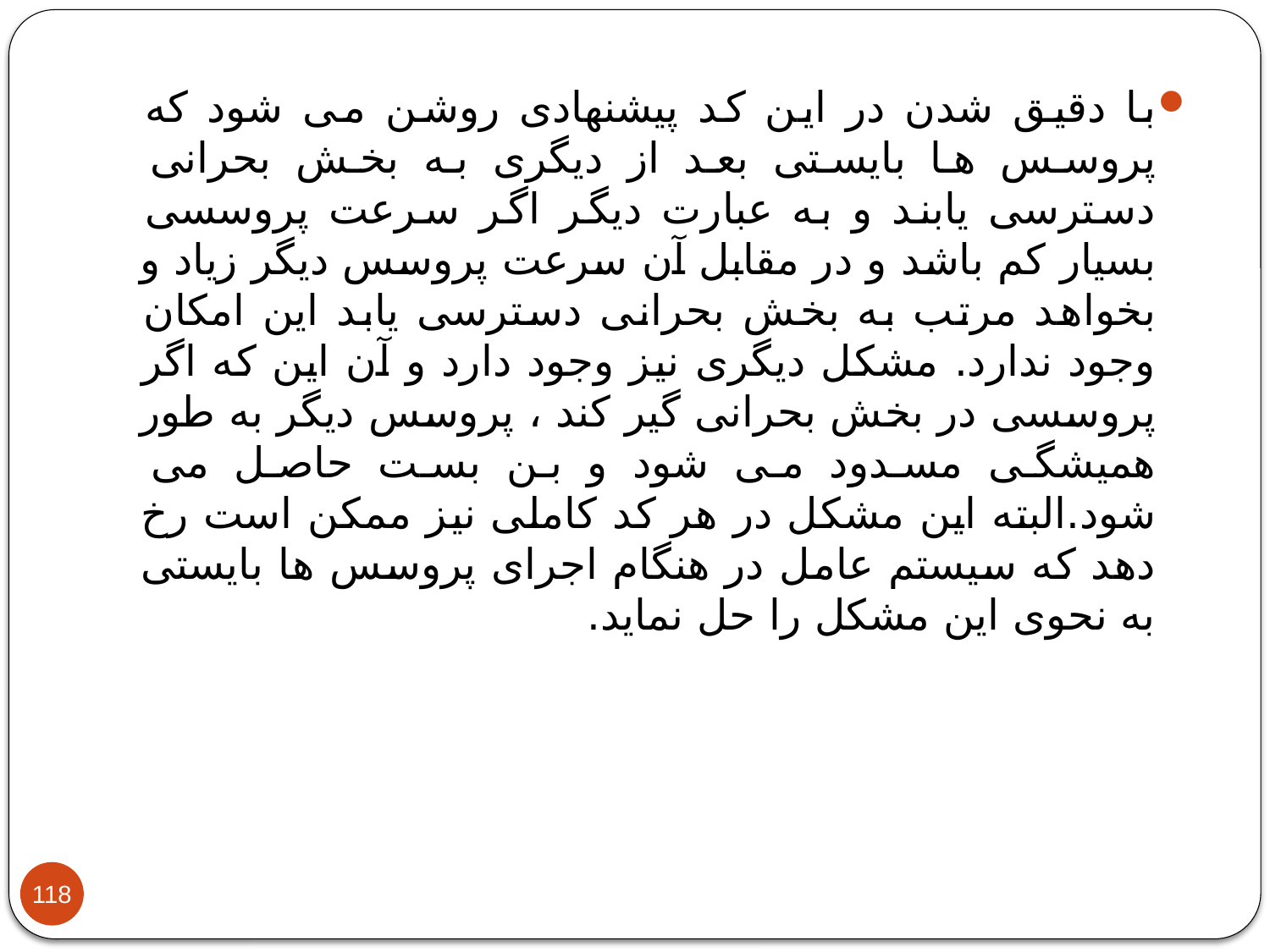

با دقیق شدن در این کد پیشنهادی روشن می شود که پروسس ها بایستی بعد از دیگری به بخش بحرانی دسترسی یابند و به عبارت دیگر اگر سرعت پروسسی بسیار کم باشد و در مقابل آن سرعت پروسس دیگر زیاد و بخواهد مرتب به بخش بحرانی دسترسی یابد این امکان وجود ندارد. مشکل دیگری نیز وجود دارد و آن این که اگر پروسسی در بخش بحرانی گیر کند ، پروسس دیگر به طور همیشگی مسدود می شود و بن بست حاصل می شود.البته این مشکل در هر کد کاملی نیز ممکن است رخ دهد که سیستم عامل در هنگام اجرای پروسس ها بایستی به نحوی این مشکل را حل نماید.
118